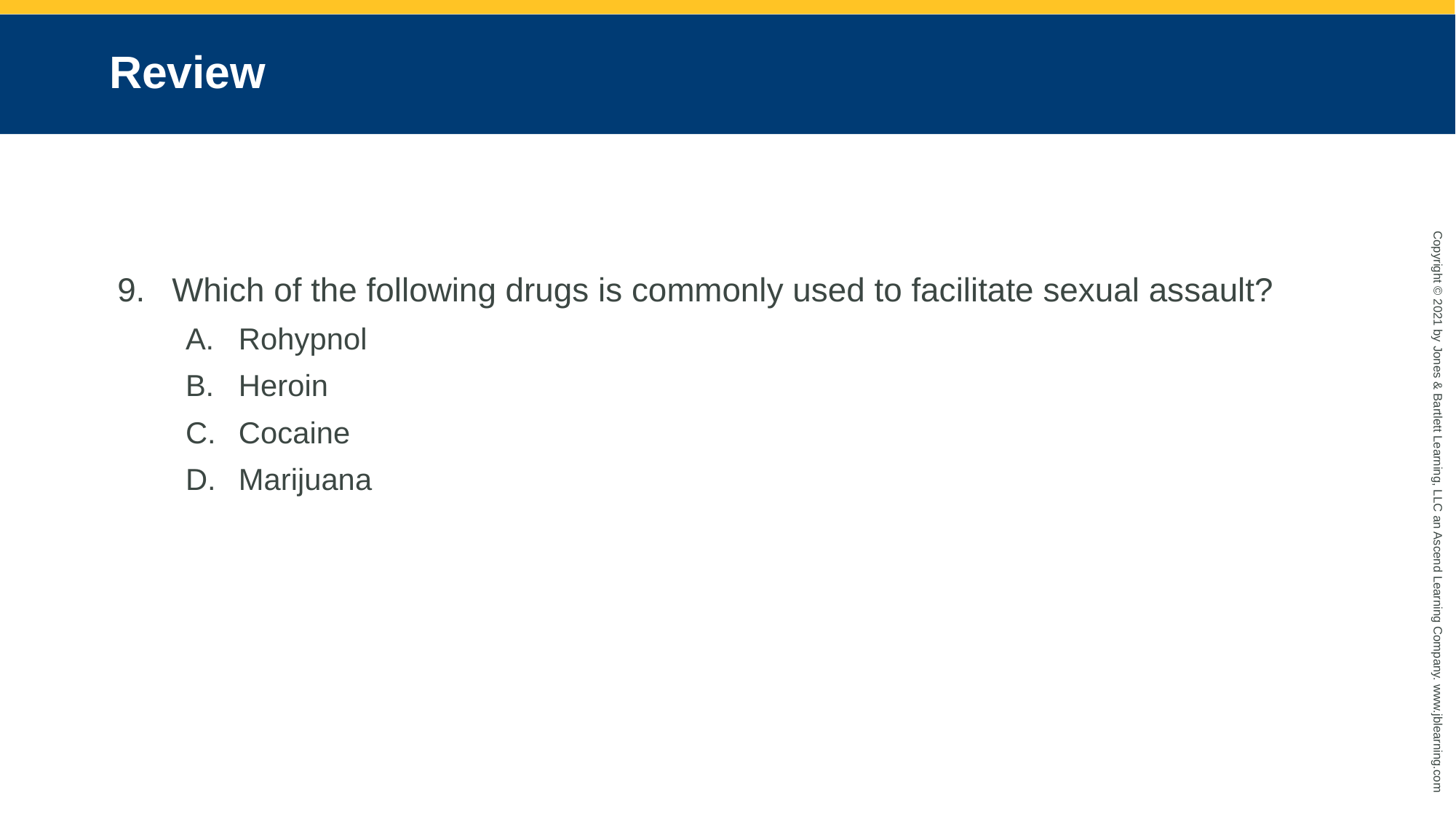

# Review
Which of the following drugs is commonly used to facilitate sexual assault?
Rohypnol
Heroin
Cocaine
Marijuana